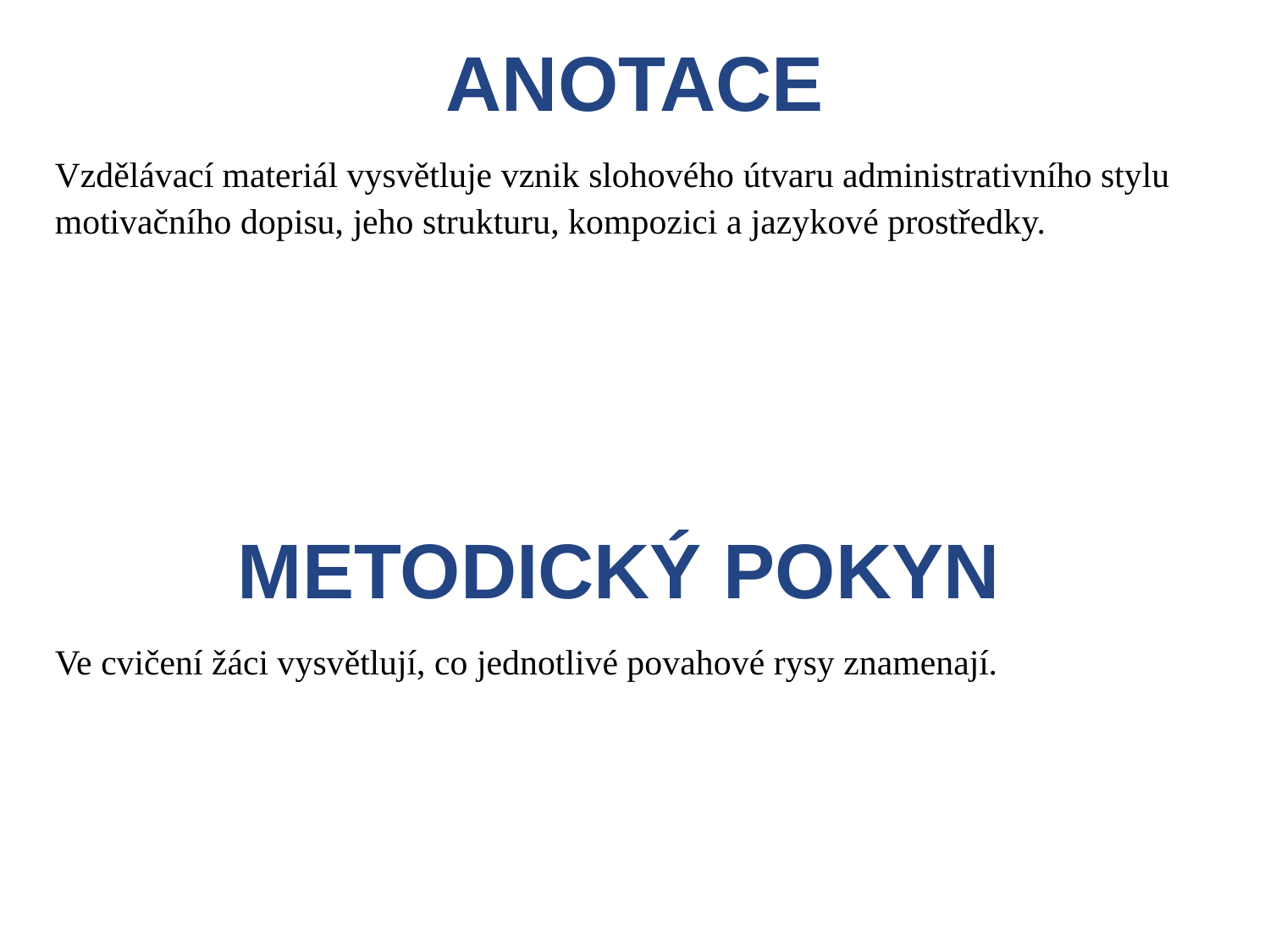

ANOTACE
Vzdělávací materiál vysvětluje vznik slohového útvaru administrativního stylu motivačního dopisu, jeho strukturu, kompozici a jazykové prostředky.
METODICKÝ POKYN
Ve cvičení žáci vysvětlují, co jednotlivé povahové rysy znamenají.